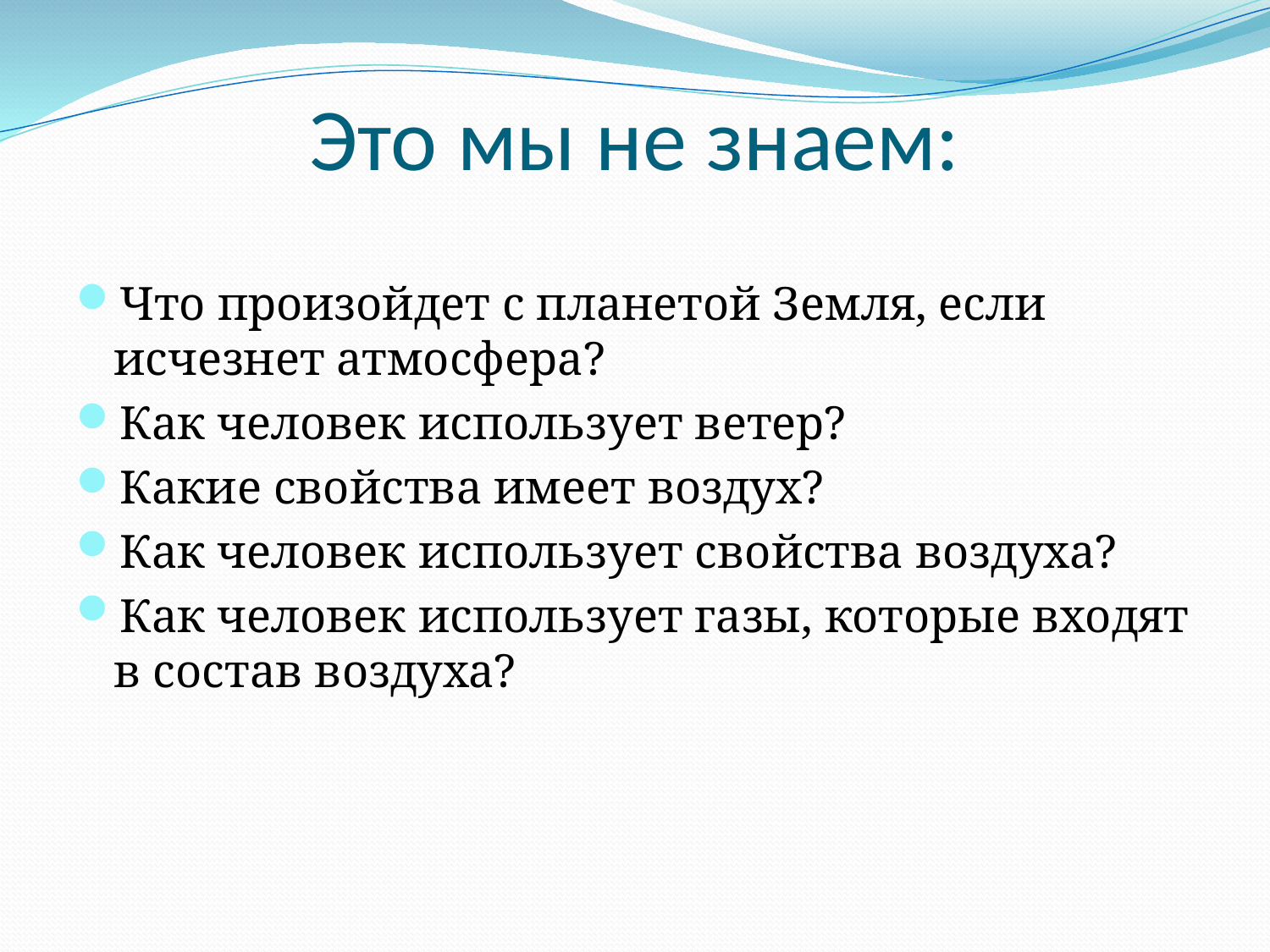

# Это мы не знаем:
Что произойдет с планетой Земля, если исчезнет атмосфера?
Как человек использует ветер?
Какие свойства имеет воздух?
Как человек использует свойства воздуха?
Как человек использует газы, которые входят в состав воздуха?